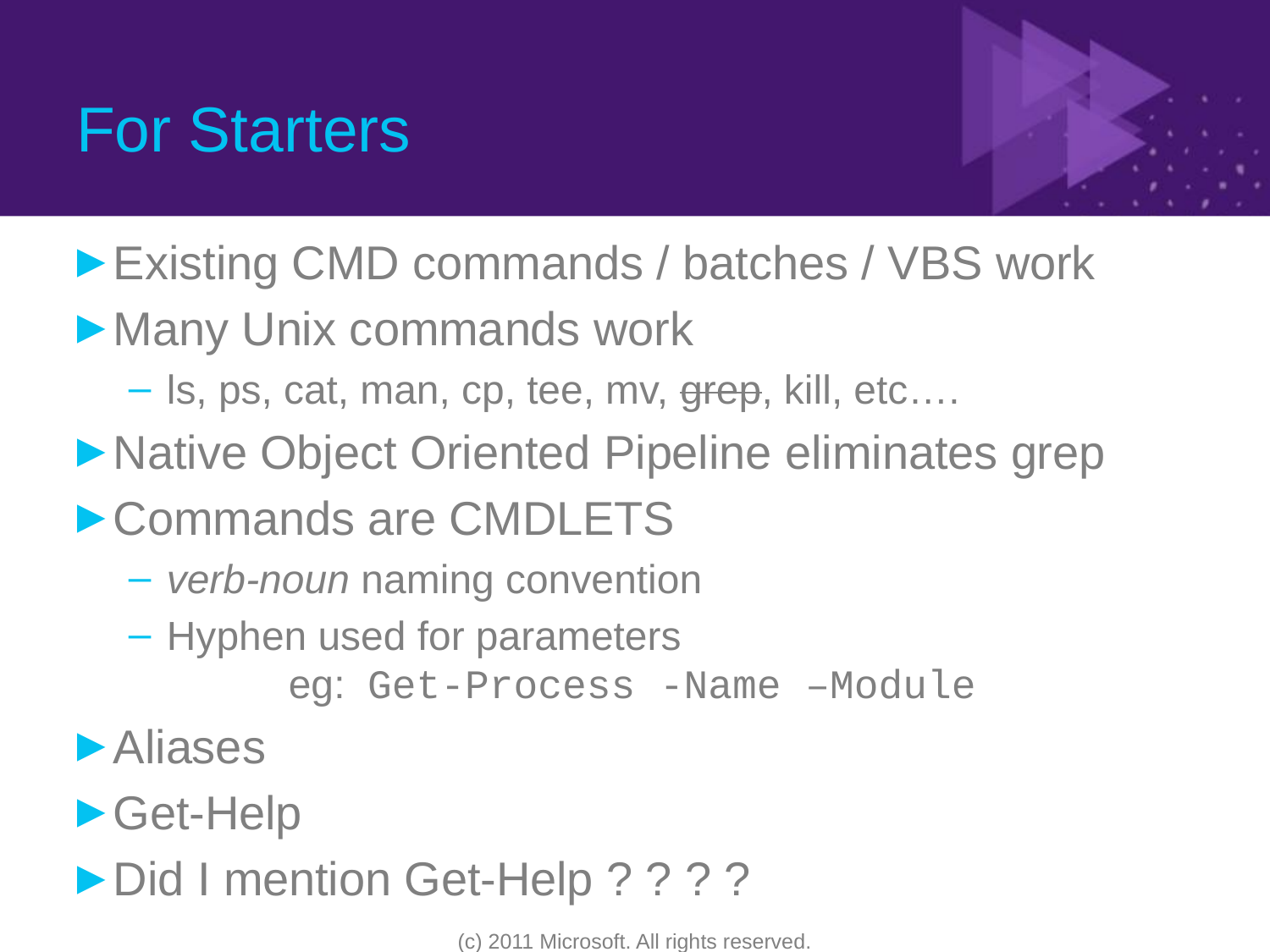

# For Starters
Existing CMD commands / batches / VBS work
Many Unix commands work
ls, ps, cat, man, cp, tee, mv, grep, kill, etc….
Native Object Oriented Pipeline eliminates grep
Commands are CMDLETS
verb-noun naming convention
Hyphen used for parameters
	eg:  Get-Process -Name –Module
Aliases
Get-Help
Did I mention Get-Help ? ? ? ?
(c) 2011 Microsoft. All rights reserved.